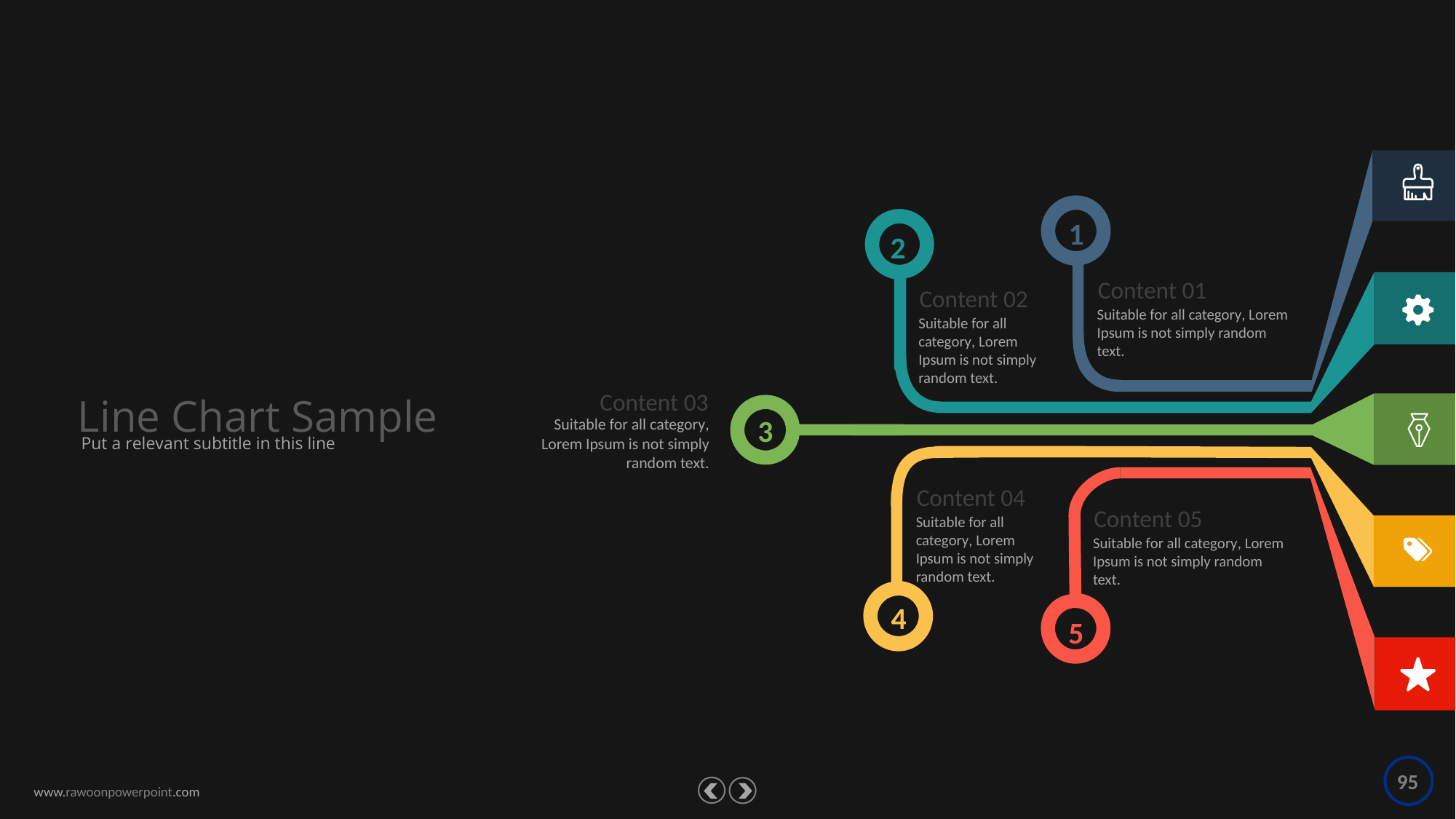

1
2

3

4
5

Content 01
Content 02
Suitable for all category, Lorem Ipsum is not simply random text.
Suitable for all category, Lorem Ipsum is not simply random text.
Content 03
Suitable for all category, Lorem Ipsum is not simply random text.
Content 04
Content 05
Suitable for all category, Lorem Ipsum is not simply random text.
Suitable for all category, Lorem Ipsum is not simply random text.
Line Chart Sample
Put a relevant subtitle in this line
95